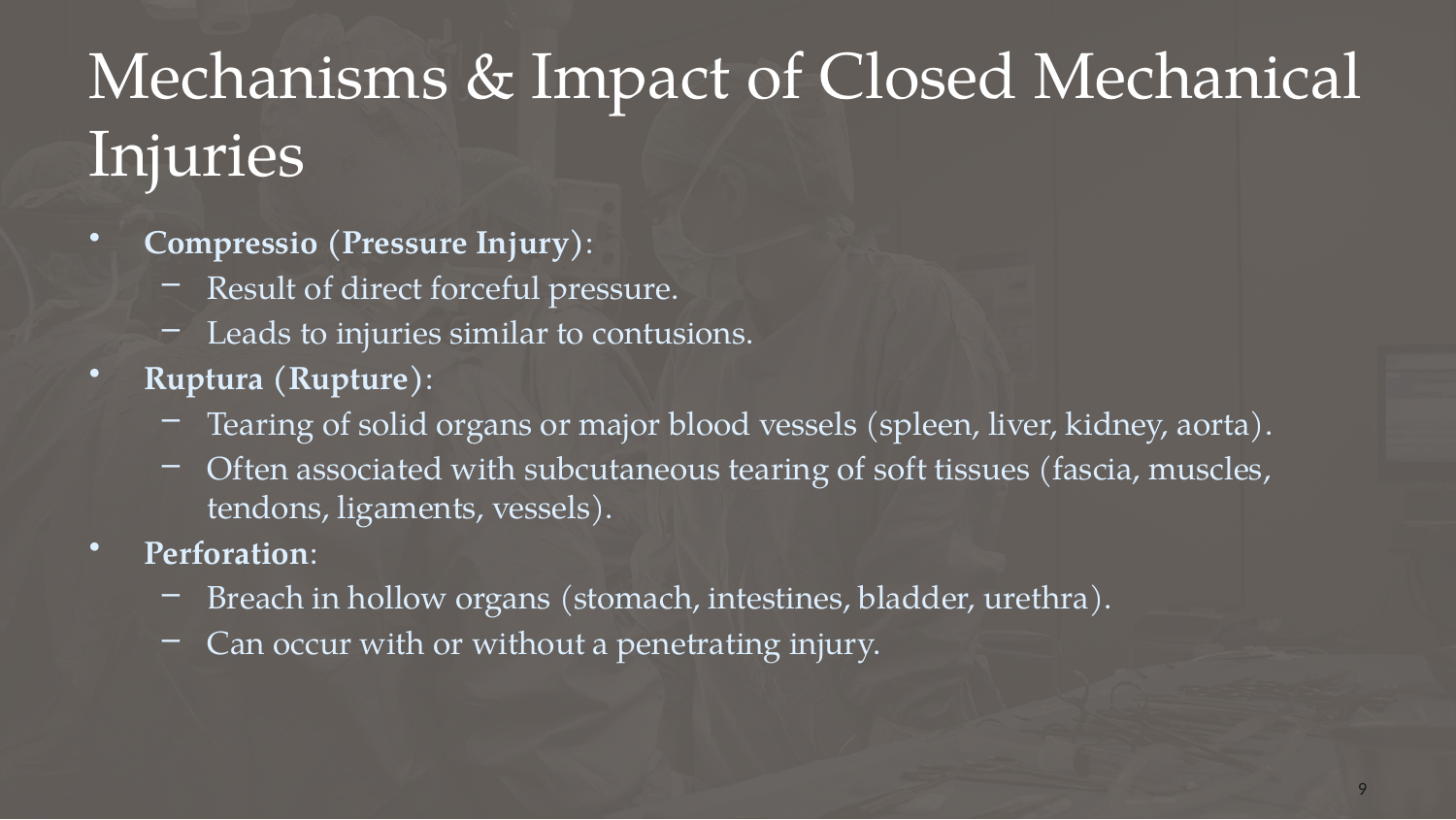

# Mechanisms & Impact of Closed Mechanical Injuries
Compressio (Pressure Injury):
Result of direct forceful pressure.
Leads to injuries similar to contusions.
Ruptura (Rupture):
Tearing of solid organs or major blood vessels (spleen, liver, kidney, aorta).
Often associated with subcutaneous tearing of soft tissues (fascia, muscles, tendons, ligaments, vessels).
Perforation:
Breach in hollow organs (stomach, intestines, bladder, urethra).
Can occur with or without a penetrating injury.

9